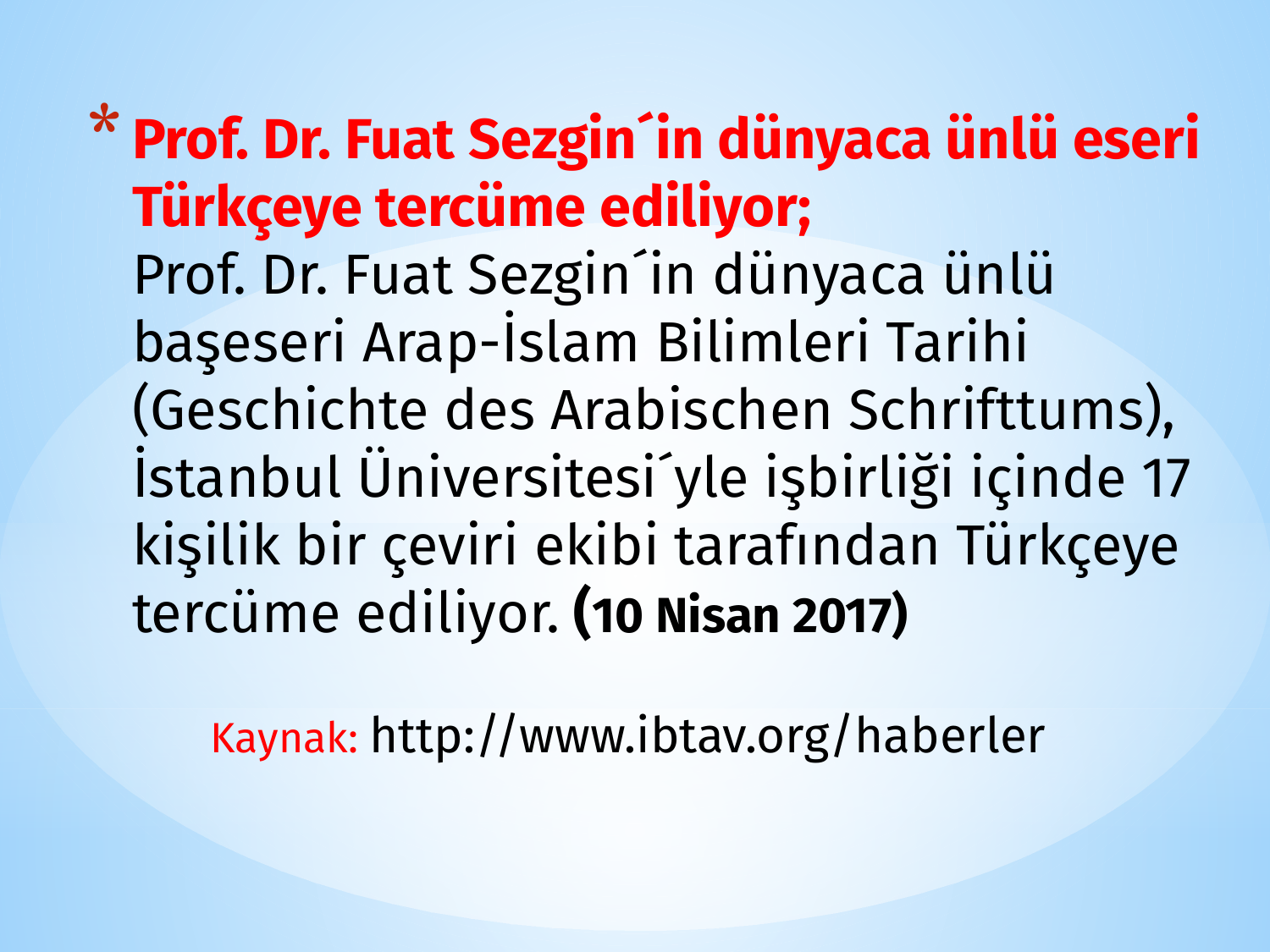

# Prof. Dr. Fuat Sezgin´in dünyaca ünlü eseri Türkçeye tercüme ediliyor; Prof. Dr. Fuat Sezgin´in dünyaca ünlü başeseri Arap-İslam Bilimleri Tarihi (Geschichte des Arabischen Schrifttums), İstanbul Üniversitesi´yle işbirliği içinde 17 kişilik bir çeviri ekibi tarafından Türkçeye tercüme ediliyor. (10 Nisan 2017) Kaynak: http://www.ibtav.org/haberler